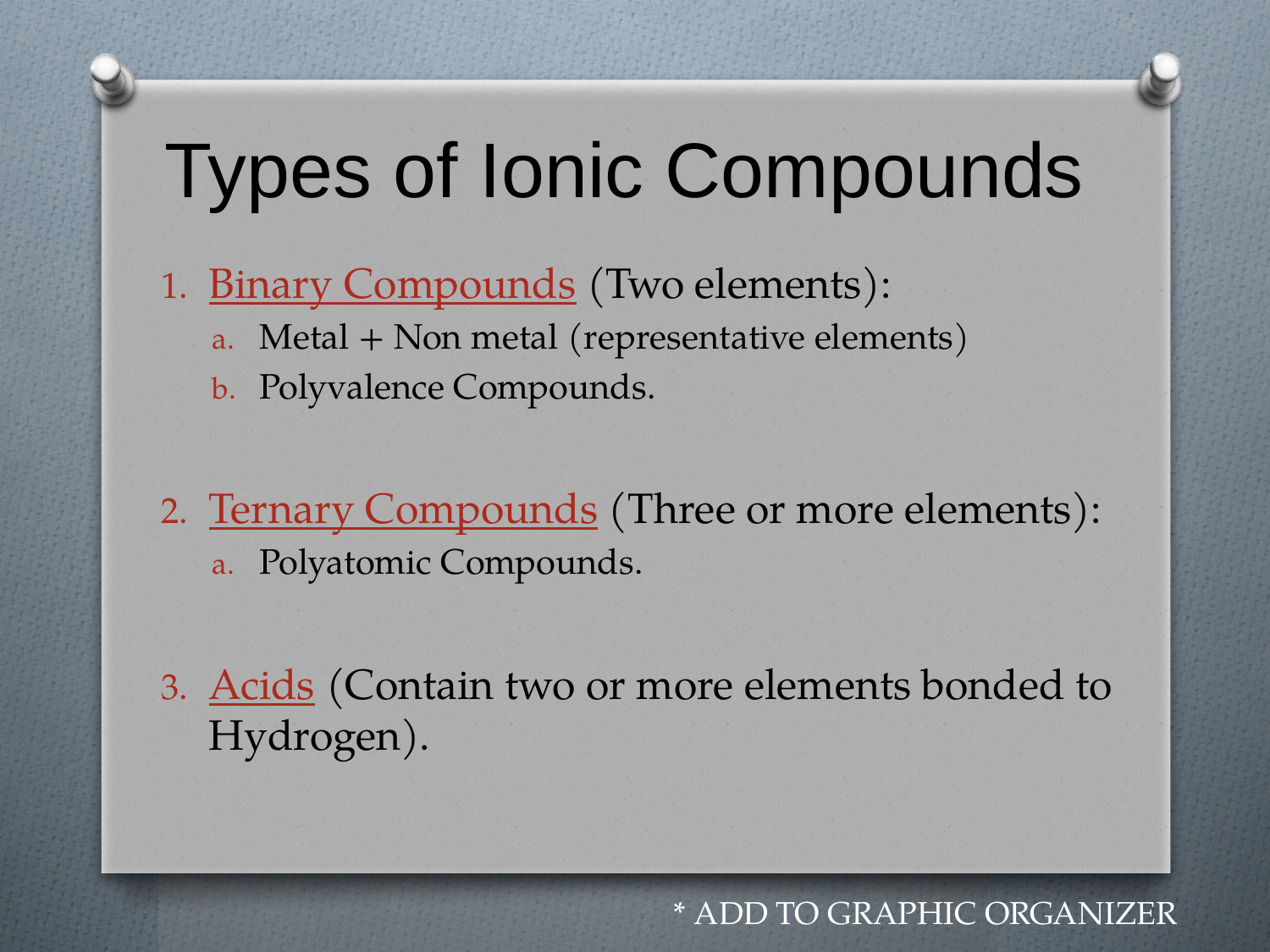

# Types of Ionic Compounds
Binary Compounds (Two elements):
Metal + Non metal (representative elements)
Polyvalence Compounds.

Ternary Compounds (Three or more elements):
Polyatomic Compounds.

Acids (Contain two or more elements bonded to Hydrogen).

* ADD TO GRAPHIC ORGANIZER